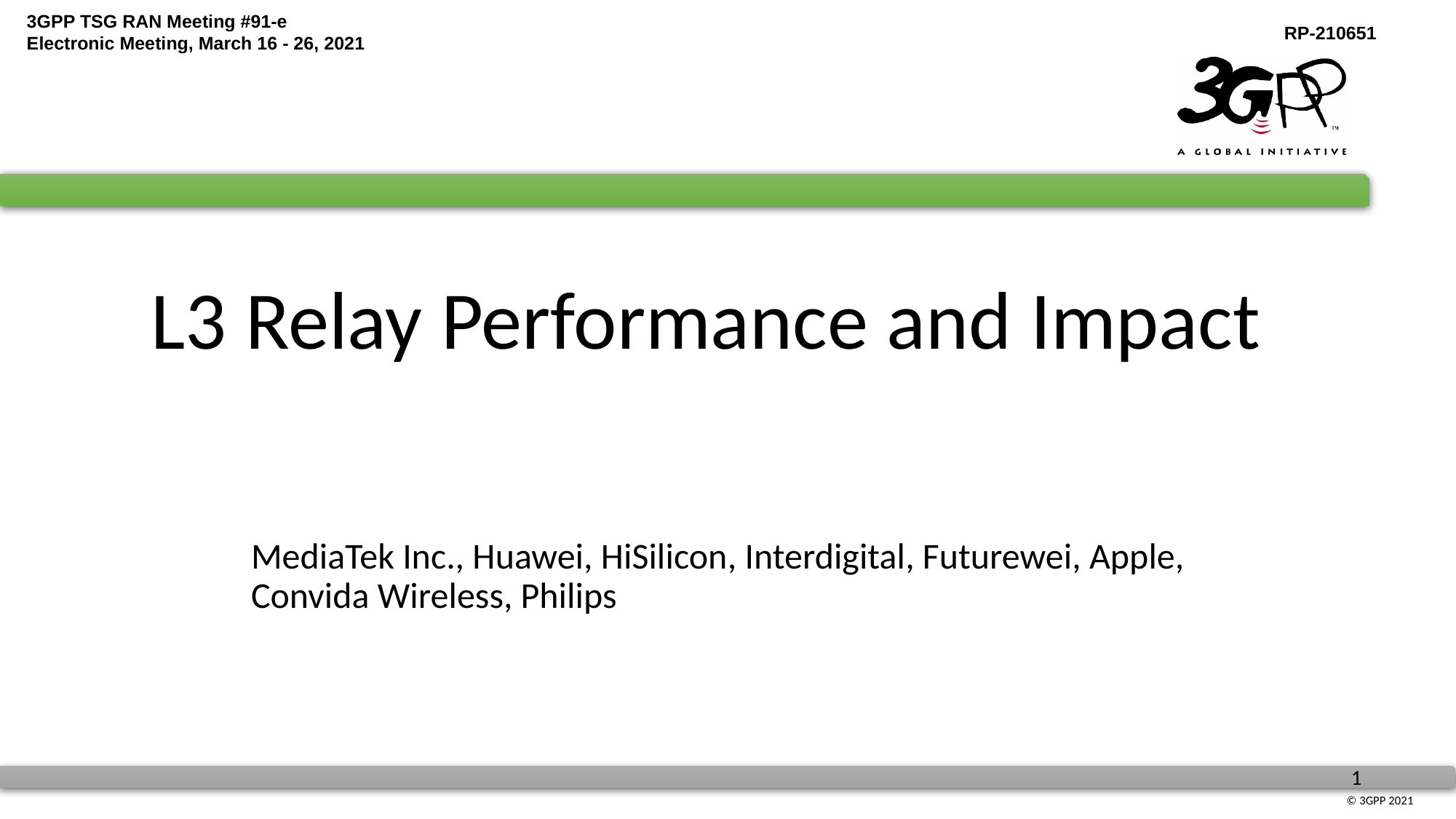

# L3 Relay Performance and Impact
MediaTek Inc., Huawei, HiSilicon, Interdigital, Futurewei, Apple,  Convida Wireless, Philips